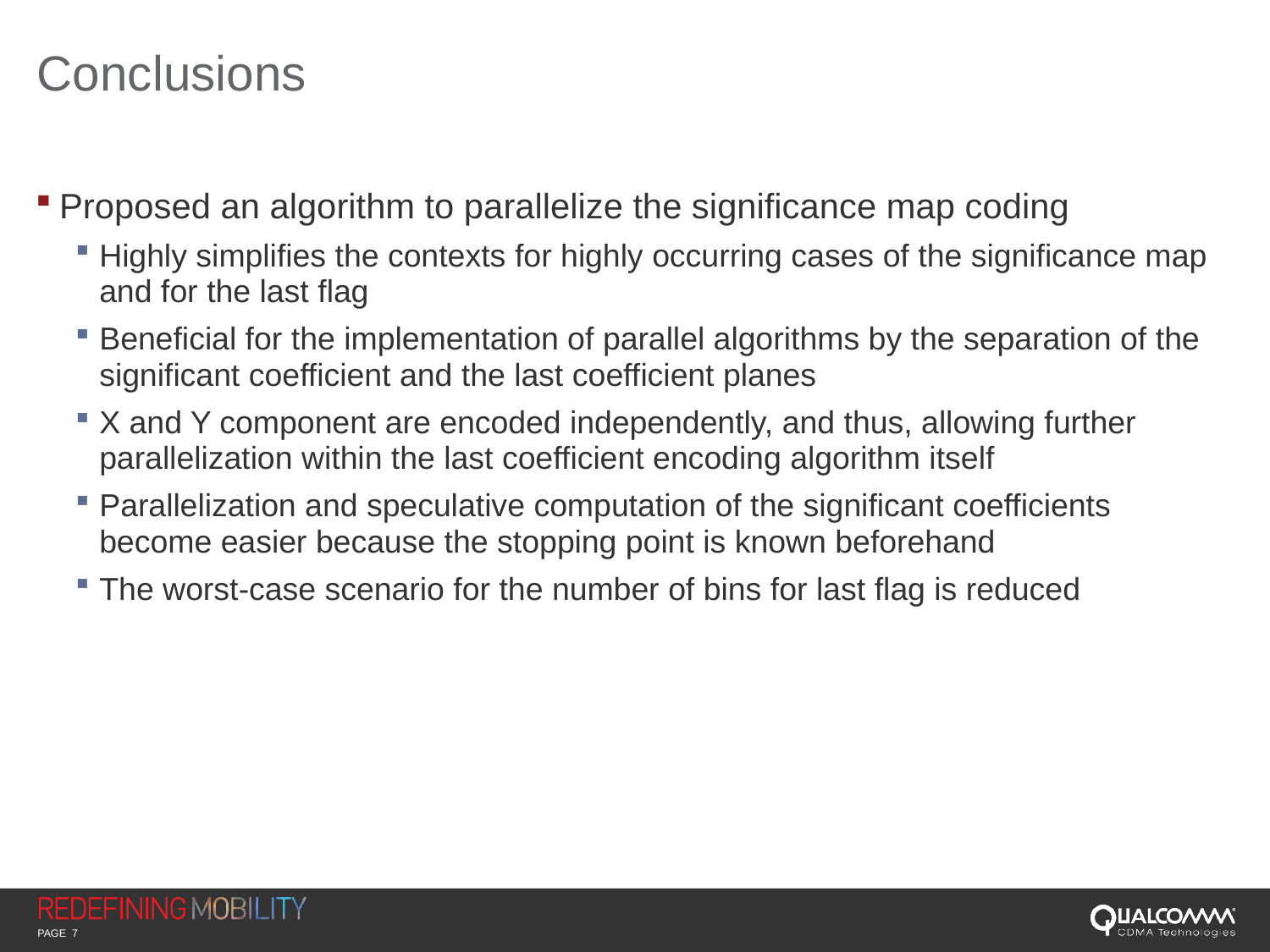

# Conclusions

Proposed an algorithm to parallelize the significance map coding
Highly simplifies the contexts for highly occurring cases of the significance map and for the last flag
Beneficial for the implementation of parallel algorithms by the separation of the significant coefficient and the last coefficient planes
X and Y component are encoded independently, and thus, allowing further parallelization within the last coefficient encoding algorithm itself
Parallelization and speculative computation of the significant coefficients become easier because the stopping point is known beforehand
The worst-case scenario for the number of bins for last flag is reduced